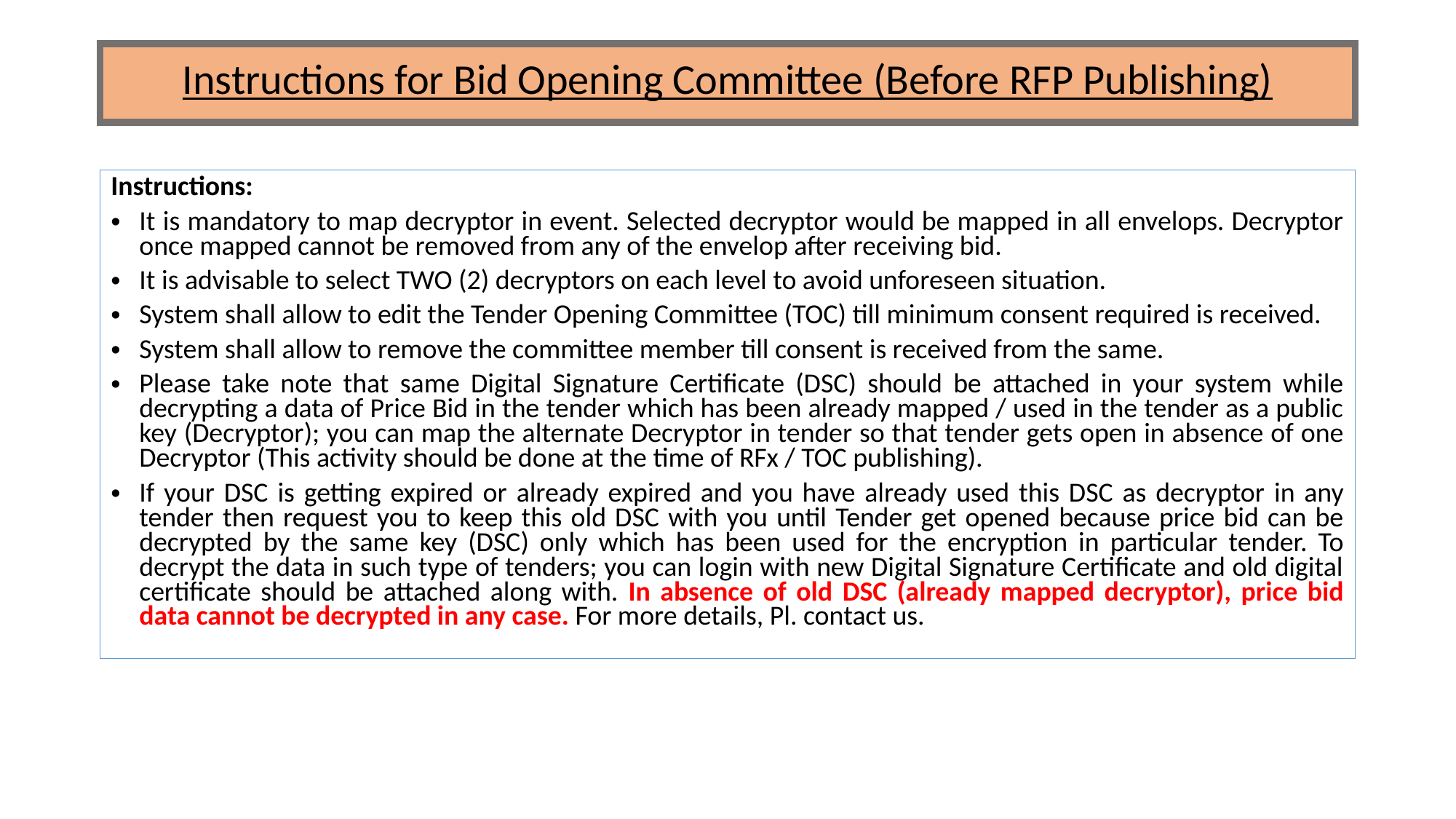

# Instructions for Bid Opening Committee (Before RFP Publishing)
Instructions:
It is mandatory to map decryptor in event. Selected decryptor would be mapped in all envelops. Decryptor once mapped cannot be removed from any of the envelop after receiving bid.
It is advisable to select TWO (2) decryptors on each level to avoid unforeseen situation.
System shall allow to edit the Tender Opening Committee (TOC) till minimum consent required is received.
System shall allow to remove the committee member till consent is received from the same.
Please take note that same Digital Signature Certificate (DSC) should be attached in your system while decrypting a data of Price Bid in the tender which has been already mapped / used in the tender as a public key (Decryptor); you can map the alternate Decryptor in tender so that tender gets open in absence of one Decryptor (This activity should be done at the time of RFx / TOC publishing).
If your DSC is getting expired or already expired and you have already used this DSC as decryptor in any tender then request you to keep this old DSC with you until Tender get opened because price bid can be decrypted by the same key (DSC) only which has been used for the encryption in particular tender. To decrypt the data in such type of tenders; you can login with new Digital Signature Certificate and old digital certificate should be attached along with. In absence of old DSC (already mapped decryptor), price bid data cannot be decrypted in any case. For more details, Pl. contact us.